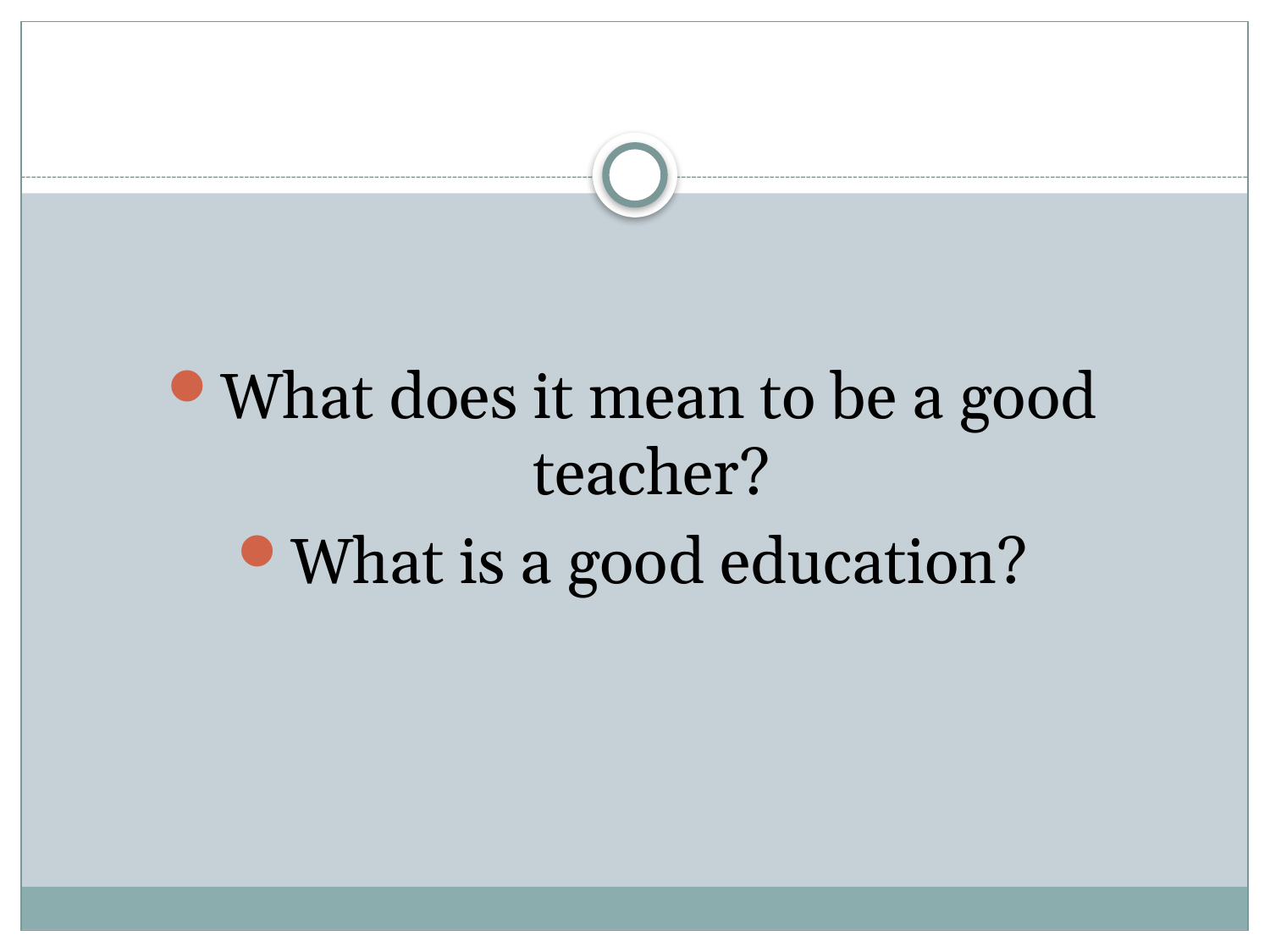

What does it mean to be a good teacher?
What is a good education?